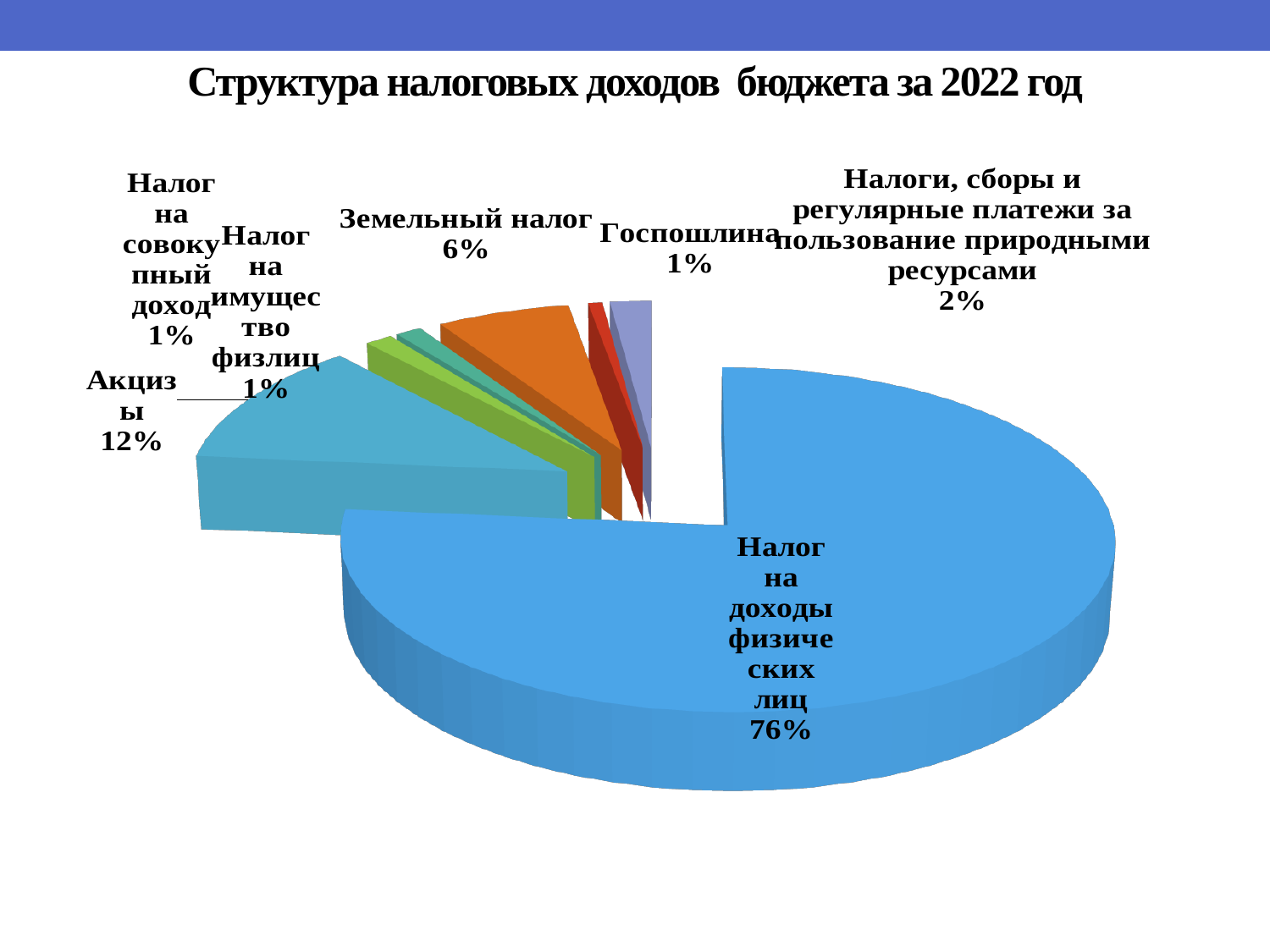

# Структура налоговых доходов  бюджета за 2022 год

[unsupported chart]